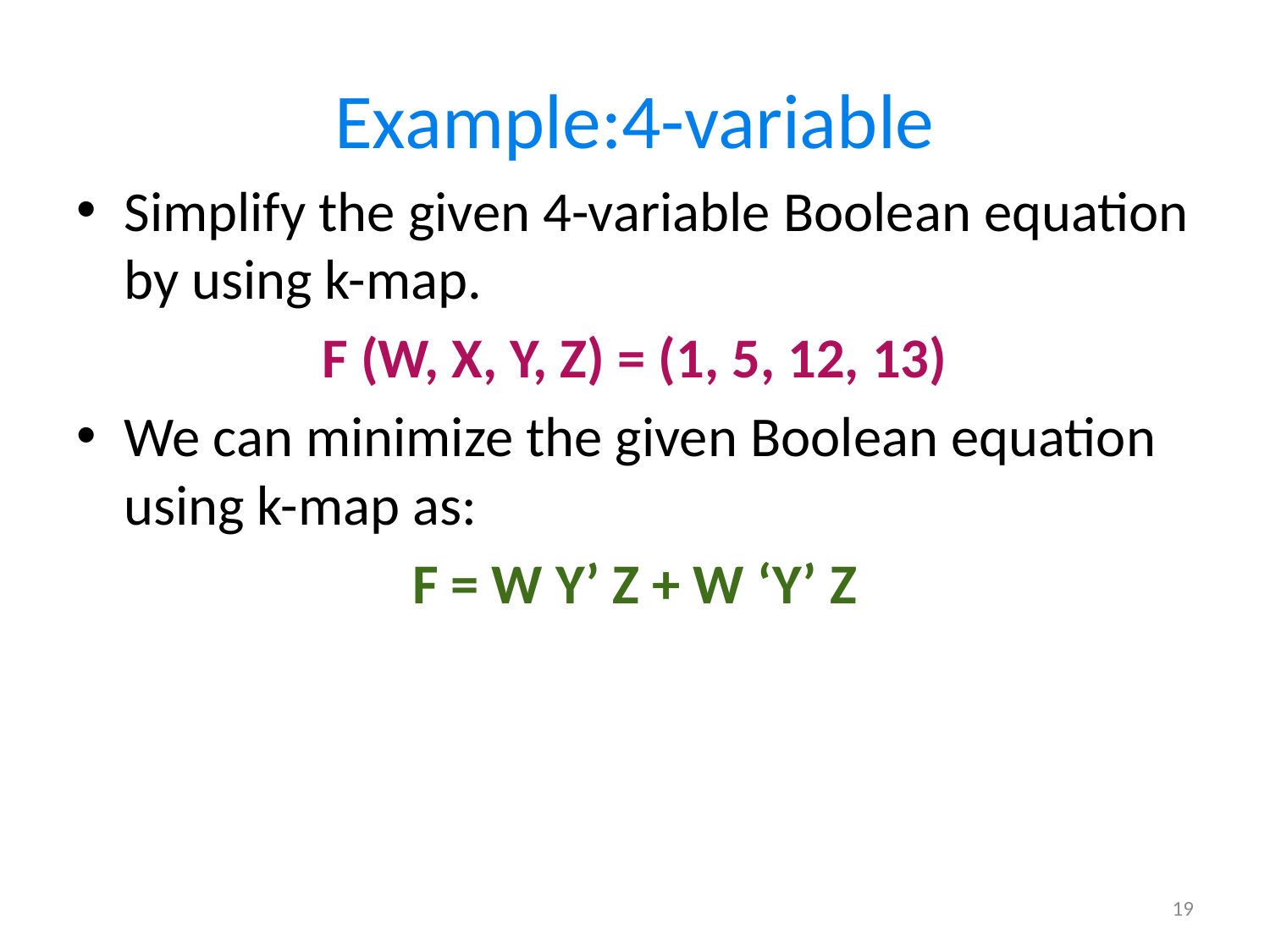

# Example:4-variable
Simplify the given 4-variable Boolean equation by using k-map.
F (W, X, Y, Z) = (1, 5, 12, 13)
We can minimize the given Boolean equation using k-map as:
F = W Y’ Z + W ‘Y’ Z

19